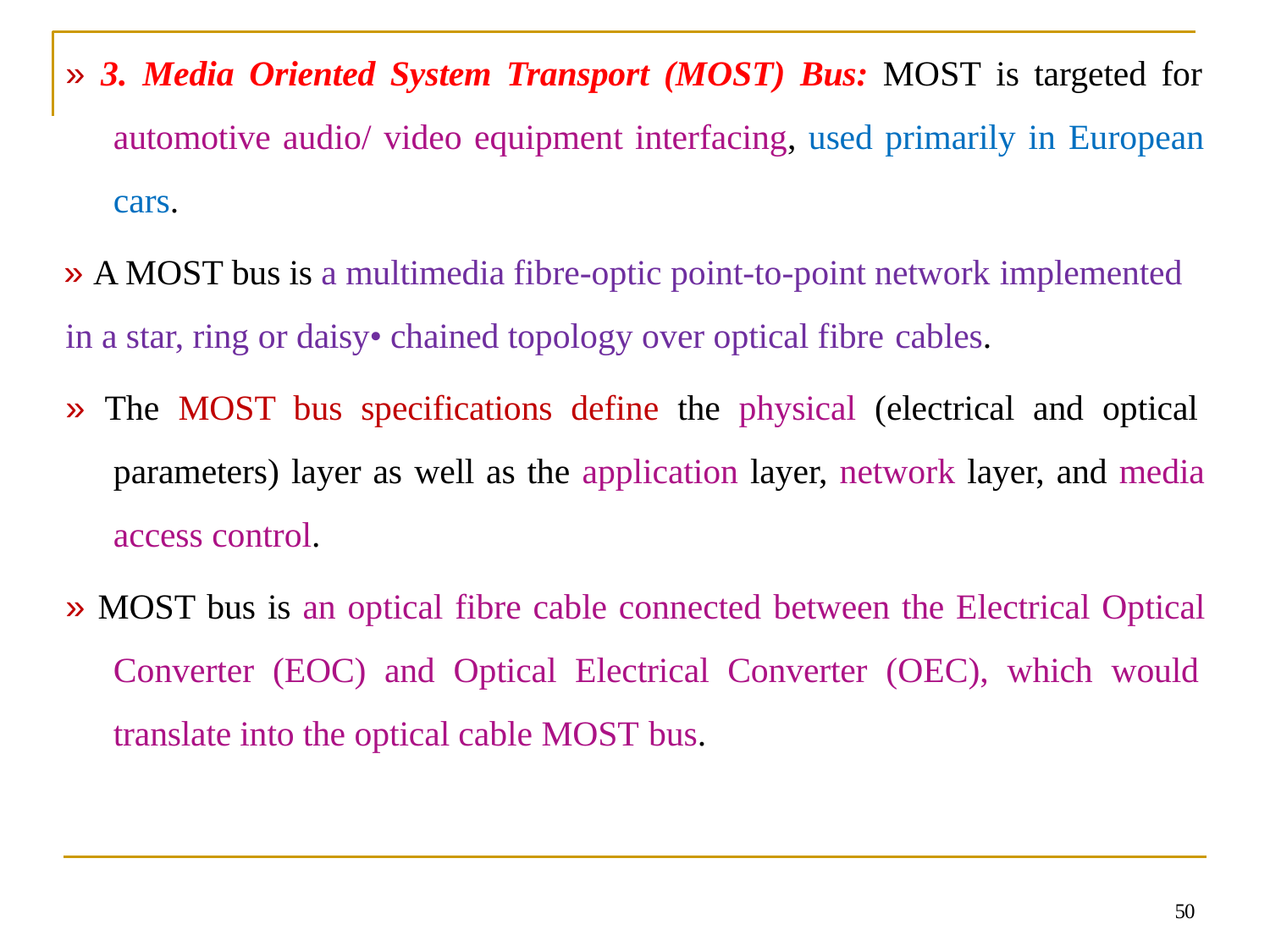

» 3. Media Oriented System Transport (MOST) Bus: MOST is targeted for  automotive audio/ video equipment interfacing, used primarily in European  cars.
» A MOST bus is a multimedia fibre-optic point-to-point network implemented
in a star, ring or daisy• chained topology over optical fibre cables.
» The MOST bus specifications define the physical (electrical and optical  parameters) layer as well as the application layer, network layer, and media  access control.
» MOST bus is an optical fibre cable connected between the Electrical Optical  Converter (EOC) and Optical Electrical Converter (OEC), which would  translate into the optical cable MOST bus.
50